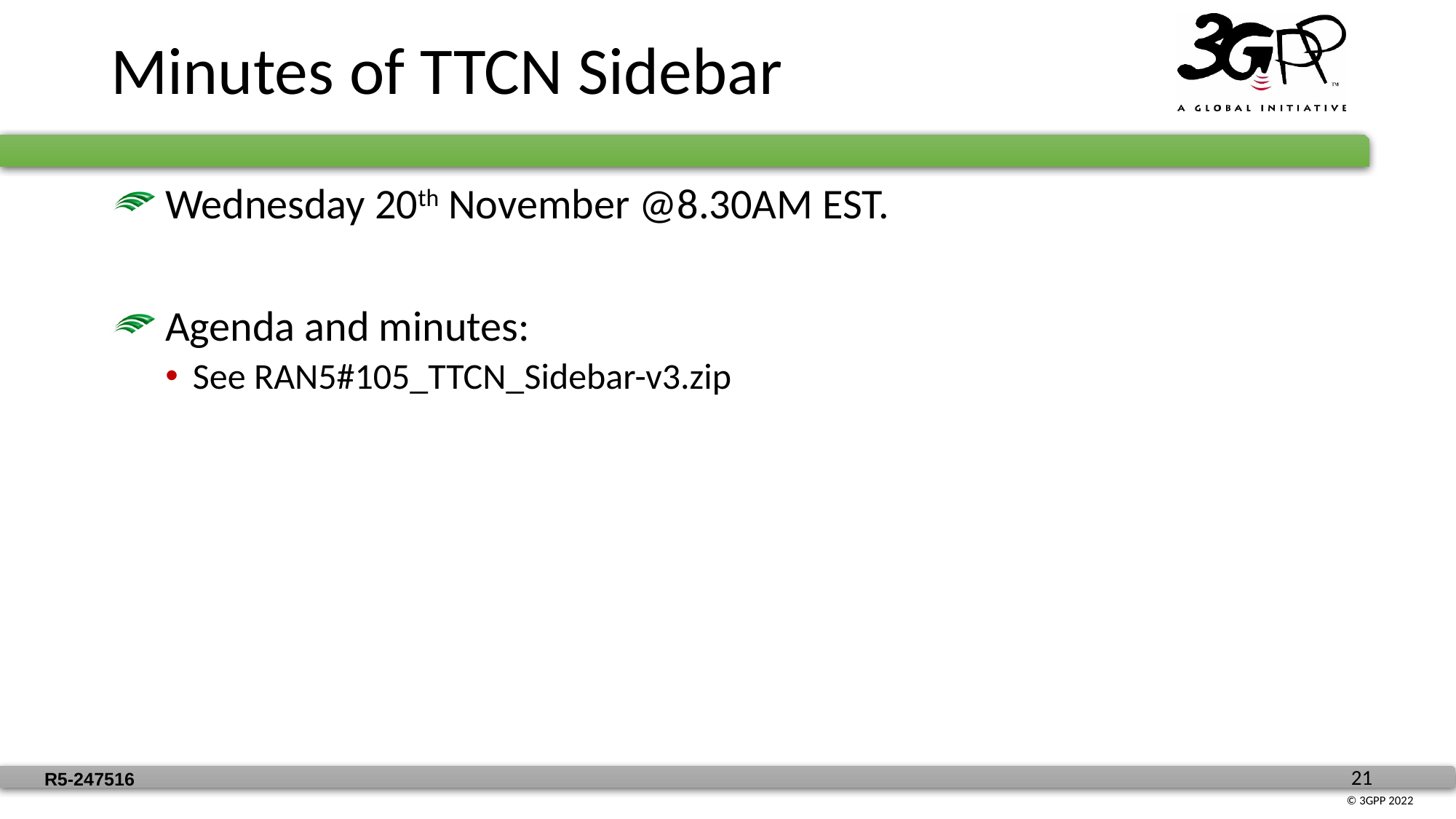

# Minutes of TTCN Sidebar
 Wednesday 20th November @8.30AM EST.

 Agenda and minutes:
See RAN5#105_TTCN_Sidebar-v3.zip